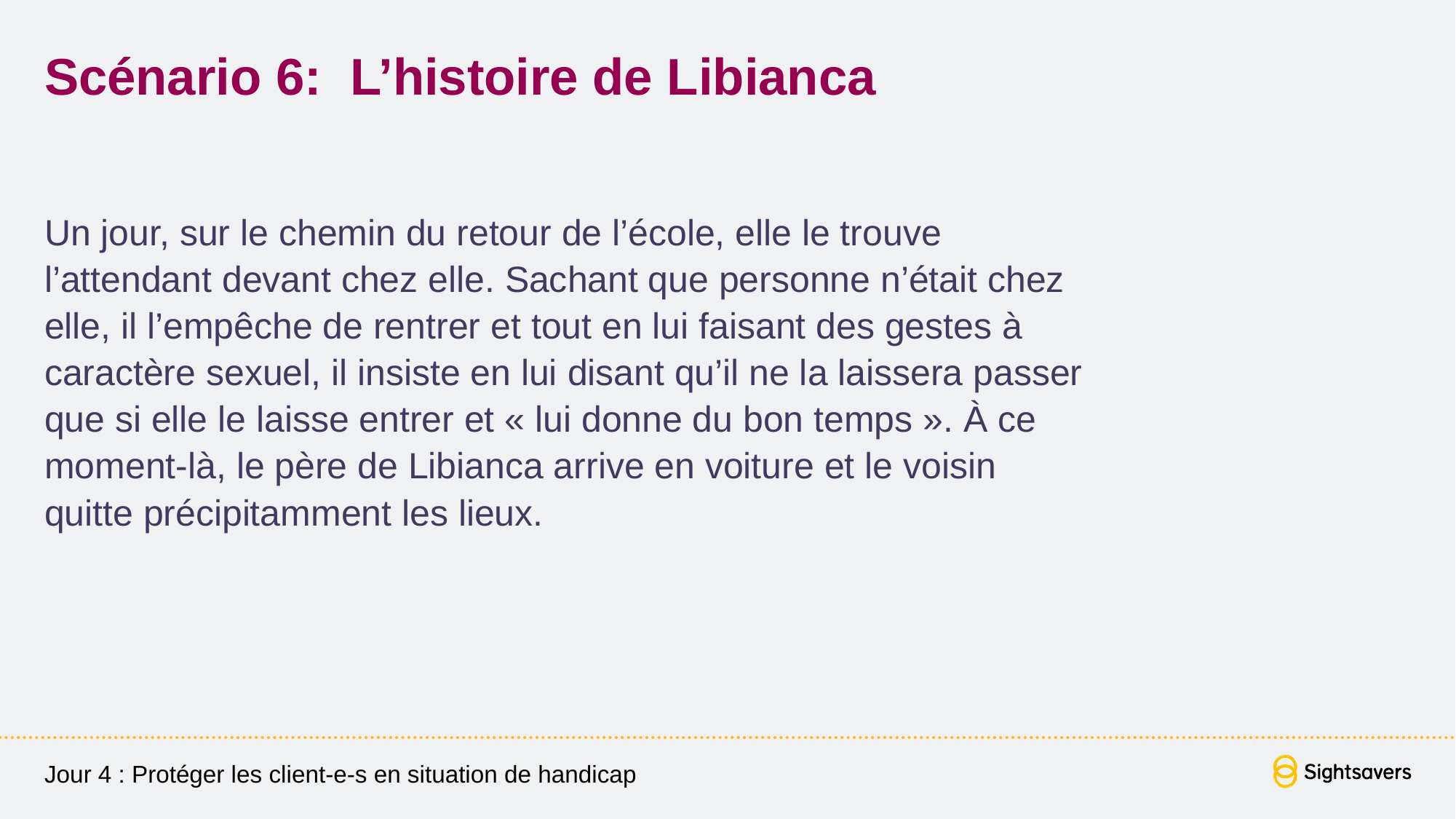

# Scénario 6:  L’histoire de Libianca
Un jour, sur le chemin du retour de l’école, elle le trouve
l’attendant devant chez elle. Sachant que personne n’était chez
elle, il l’empêche de rentrer et tout en lui faisant des gestes à caractère sexuel, il insiste en lui disant qu’il ne la laissera passer
que si elle le laisse entrer et « lui donne du bon temps ». À ce
moment-là, le père de Libianca arrive en voiture et le voisin
quitte précipitamment les lieux.
Jour 4 : Protéger les client-e-s en situation de handicap